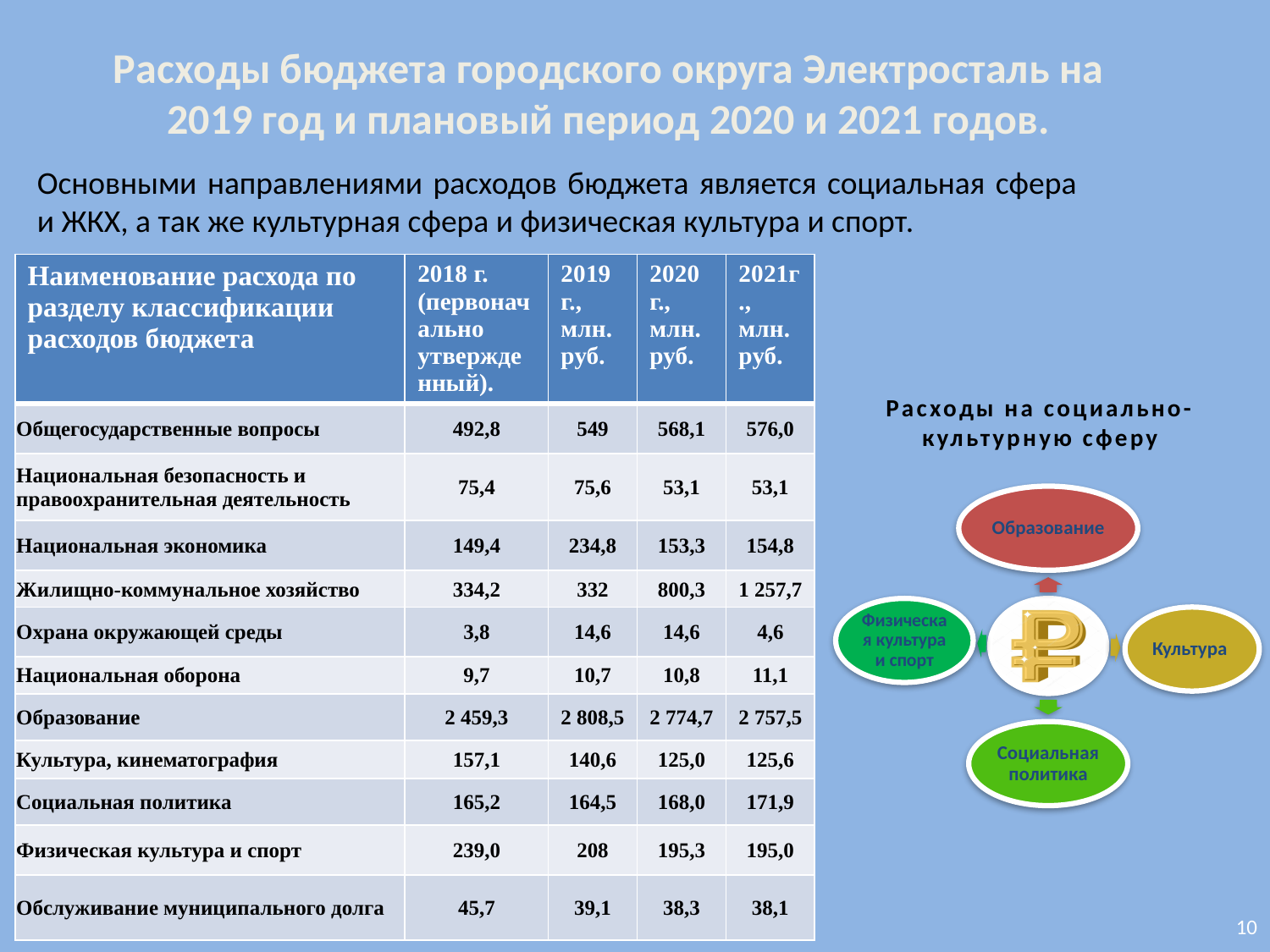

# Расходы бюджета городского округа Электросталь на 2019 год и плановый период 2020 и 2021 годов.
Основными направлениями расходов бюджета является социальная сфера и ЖКХ, а так же культурная сфера и физическая культура и спорт.
| Наименование расхода по разделу классификации расходов бюджета | 2018 г. (первоначально утвержденный). | 2019 г., млн. руб. | 2020 г., млн. руб. | 2021г., млн. руб. |
| --- | --- | --- | --- | --- |
| Общегосударственные вопросы | 492,8 | 549 | 568,1 | 576,0 |
| Национальная безопасность и правоохранительная деятельность | 75,4 | 75,6 | 53,1 | 53,1 |
| Национальная экономика | 149,4 | 234,8 | 153,3 | 154,8 |
| Жилищно-коммунальное хозяйство | 334,2 | 332 | 800,3 | 1 257,7 |
| Охрана окружающей среды | 3,8 | 14,6 | 14,6 | 4,6 |
| Национальная оборона | 9,7 | 10,7 | 10,8 | 11,1 |
| Образование | 2 459,3 | 2 808,5 | 2 774,7 | 2 757,5 |
| Культура, кинематография | 157,1 | 140,6 | 125,0 | 125,6 |
| Социальная политика | 165,2 | 164,5 | 168,0 | 171,9 |
| Физическая культура и спорт | 239,0 | 208 | 195,3 | 195,0 |
| Обслуживание муниципального долга | 45,7 | 39,1 | 38,3 | 38,1 |
Расходы на социально-культурную сферу

Образование

Культура

Социальная политика

Физическая культура и спорт
10